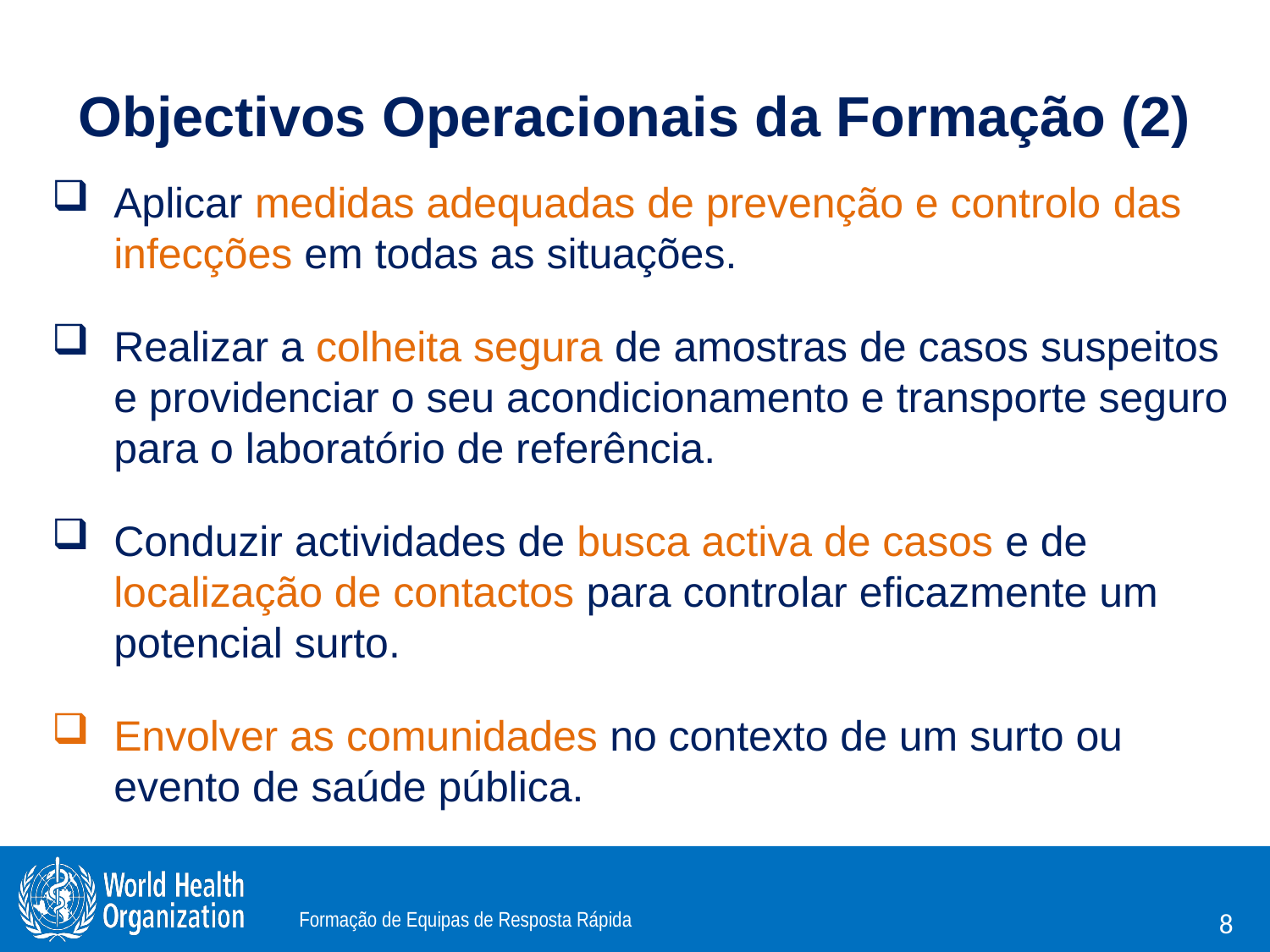

# Objectivos Operacionais da Formação (2)
Aplicar medidas adequadas de prevenção e controlo das infecções em todas as situações.
Realizar a colheita segura de amostras de casos suspeitos e providenciar o seu acondicionamento e transporte seguro para o laboratório de referência.
Conduzir actividades de busca activa de casos e de localização de contactos para controlar eficazmente um potencial surto.
Envolver as comunidades no contexto de um surto ou evento de saúde pública.